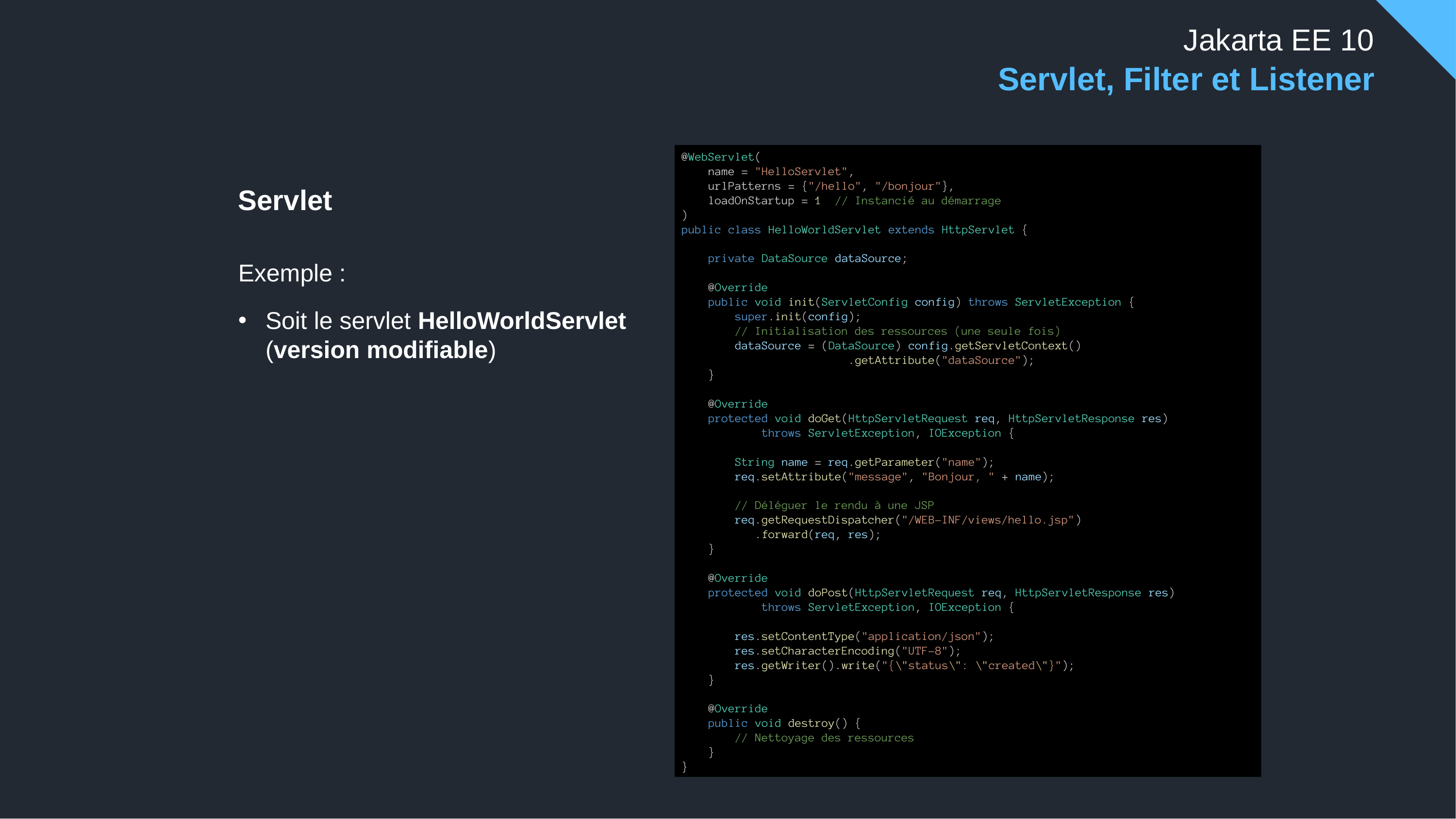

# Jakarta EE 10
Servlet, Filter et Listener
@WebServlet(
    name = "HelloServlet",
    urlPatterns = {"/hello", "/bonjour"},
    loadOnStartup = 1  // Instancié au démarrage
)
public class HelloWorldServlet extends HttpServlet {

    private DataSource dataSource;

    @Override
    public void init(ServletConfig config) throws ServletException {
        super.init(config);
        // Initialisation des ressources (une seule fois)
        dataSource = (DataSource) config.getServletContext()
                         .getAttribute("dataSource");
    }

    @Override
    protected void doGet(HttpServletRequest req, HttpServletResponse res)
            throws ServletException, IOException {

        String name = req.getParameter("name");
        req.setAttribute("message", "Bonjour, " + name);

        // Déléguer le rendu à une JSP
        req.getRequestDispatcher("/WEB-INF/views/hello.jsp")
           .forward(req, res);
    }

    @Override
    protected void doPost(HttpServletRequest req, HttpServletResponse res)
            throws ServletException, IOException {

        res.setContentType("application/json");
        res.setCharacterEncoding("UTF-8");
        res.getWriter().write("{\"status\": \"created\"}");
    }

    @Override
    public void destroy() {
        // Nettoyage des ressources
    }
}
Servlet

Exemple :
Soit le servlet HelloWorldServlet (version modifiable)